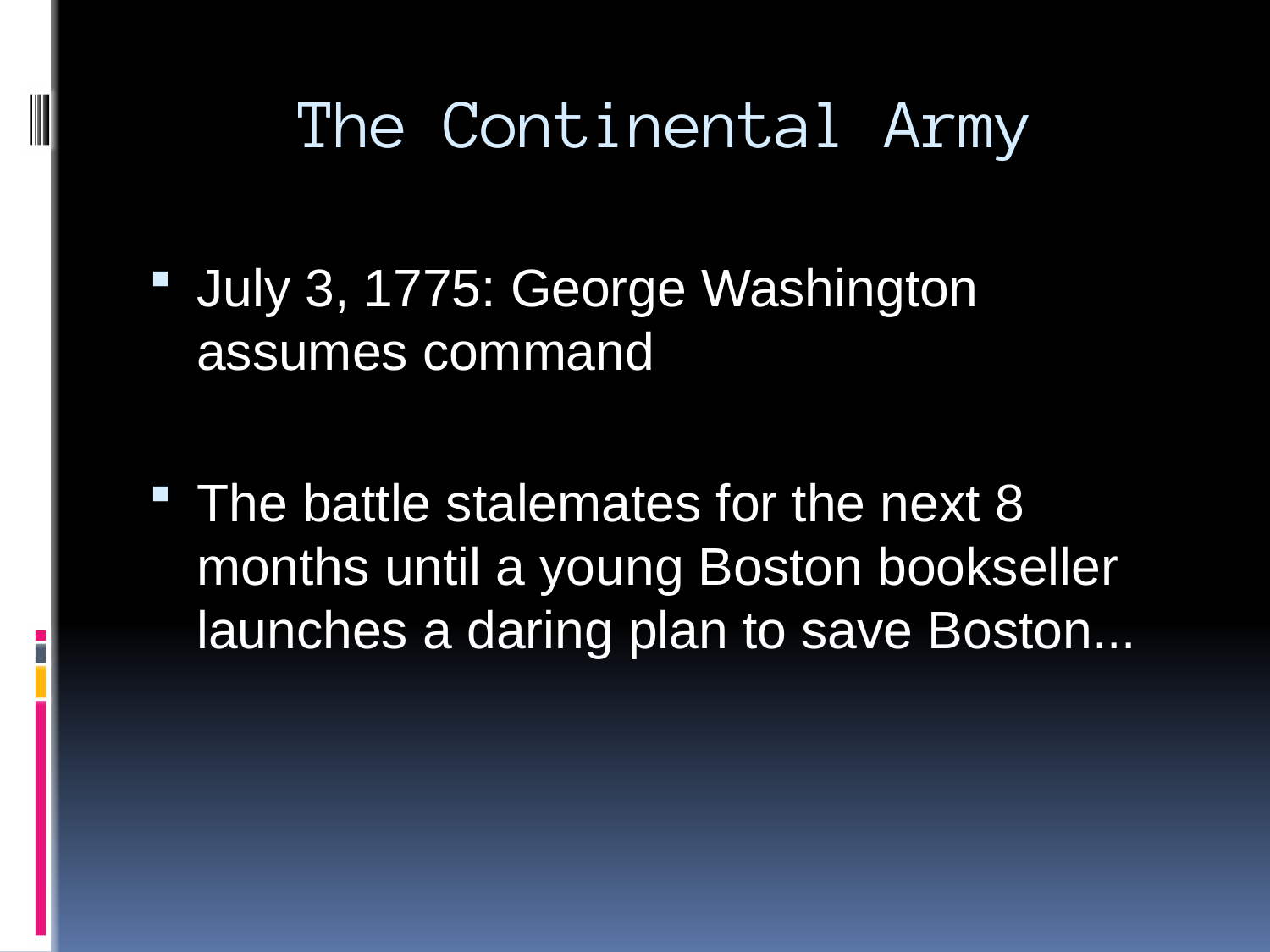

# The Continental Army
July 3, 1775: George Washington assumes command

The battle stalemates for the next 8 months until a young Boston bookseller launches a daring plan to save Boston...